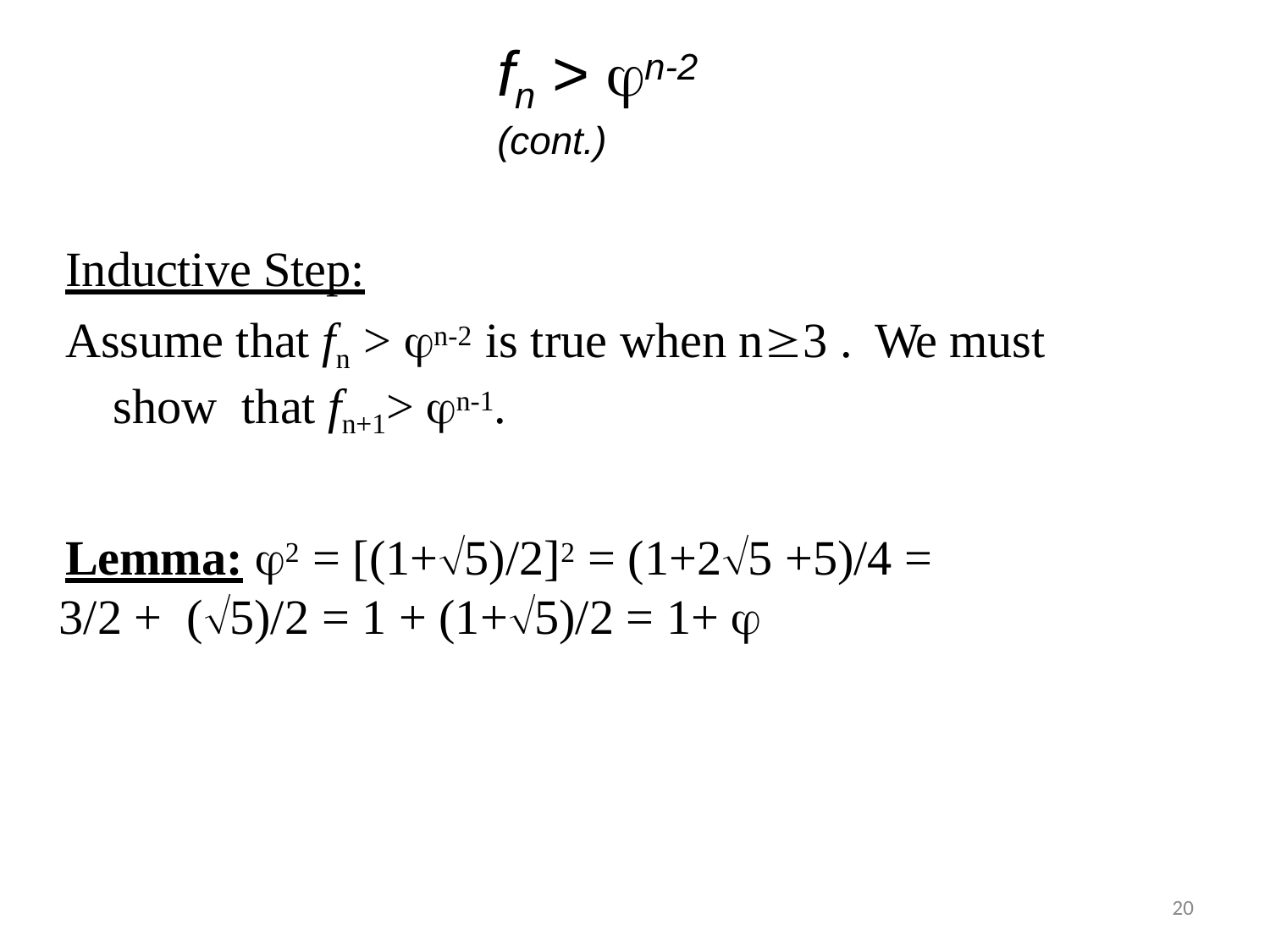

# fn > ϕn-2 (cont.)
Inductive Step:
Assume that fn > ϕn-2 is true when n≥3 .	We must show  that fn+1> ϕn-1.

Lemma: ϕ2 = [(1+√5)/2]2 = (1+2√5 +5)/4 =
3/2 +  (√5)/2 = 1 + (1+√5)/2 = 1+ ϕ
20